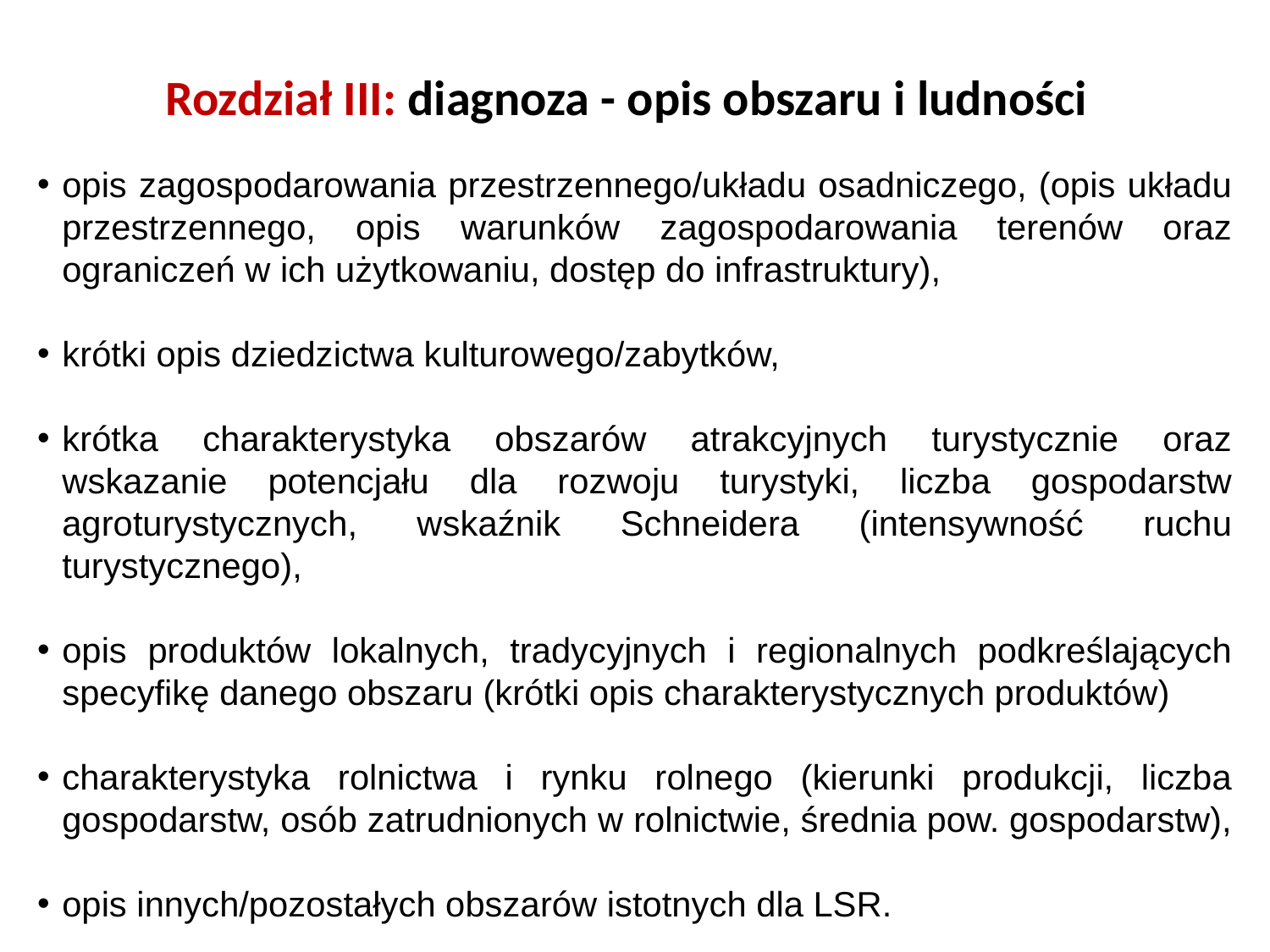

# Rozdział III: diagnoza - opis obszaru i ludności

opis zagospodarowania przestrzennego/układu osadniczego, (opis układu przestrzennego, opis warunków zagospodarowania terenów oraz ograniczeń w ich użytkowaniu, dostęp do infrastruktury),

krótki opis dziedzictwa kulturowego/zabytków,

krótka charakterystyka obszarów atrakcyjnych turystycznie oraz wskazanie potencjału dla rozwoju turystyki, liczba gospodarstw agroturystycznych, wskaźnik Schneidera (intensywność ruchu turystycznego),

opis produktów lokalnych, tradycyjnych i regionalnych podkreślających specyfikę danego obszaru (krótki opis charakterystycznych produktów)

charakterystyka rolnictwa i rynku rolnego (kierunki produkcji, liczba gospodarstw, osób zatrudnionych w rolnictwie, średnia pow. gospodarstw),

opis innych/pozostałych obszarów istotnych dla LSR.